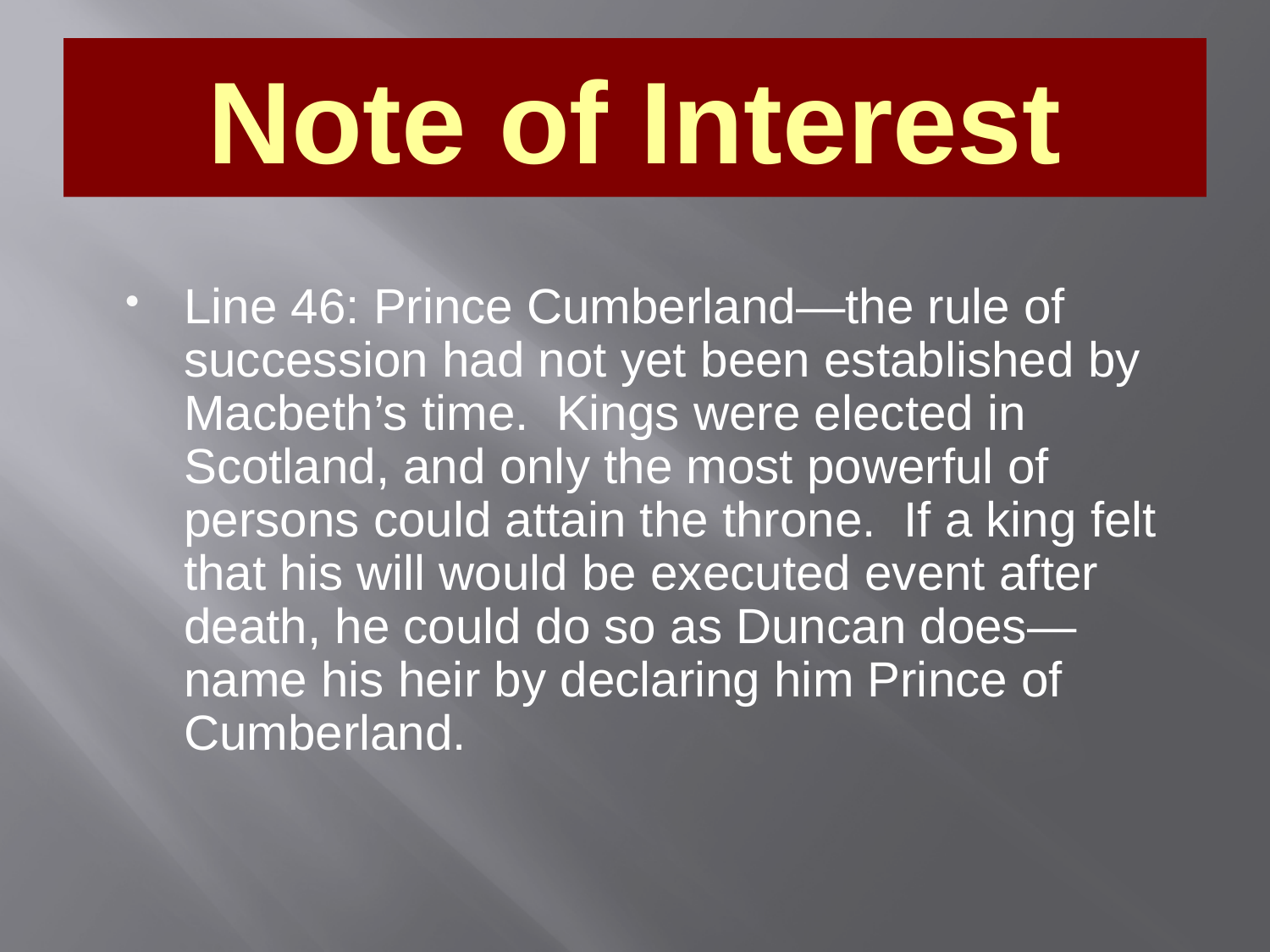

# Note of Interest
Line 46: Prince Cumberland—the rule of succession had not yet been established by Macbeth’s time.  Kings were elected in Scotland, and only the most powerful of persons could attain the throne.  If a king felt that his will would be executed event after death, he could do so as Duncan does—name his heir by declaring him Prince of Cumberland.